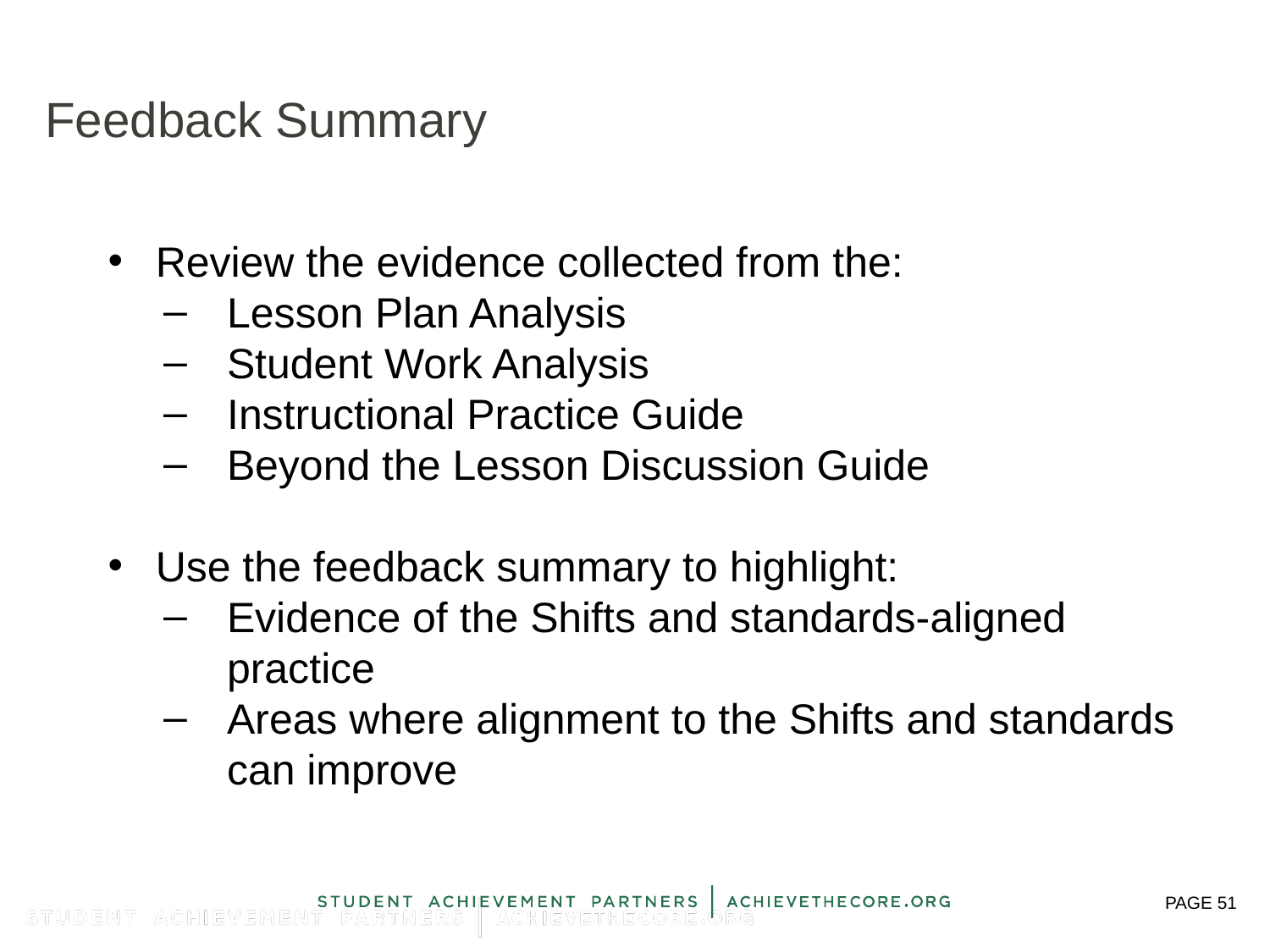

# Feedback Summary
Review the evidence collected from the:
Lesson Plan Analysis
Student Work Analysis
Instructional Practice Guide
Beyond the Lesson Discussion Guide

Use the feedback summary to highlight:
Evidence of the Shifts and standards-aligned practice
Areas where alignment to the Shifts and standards can improve